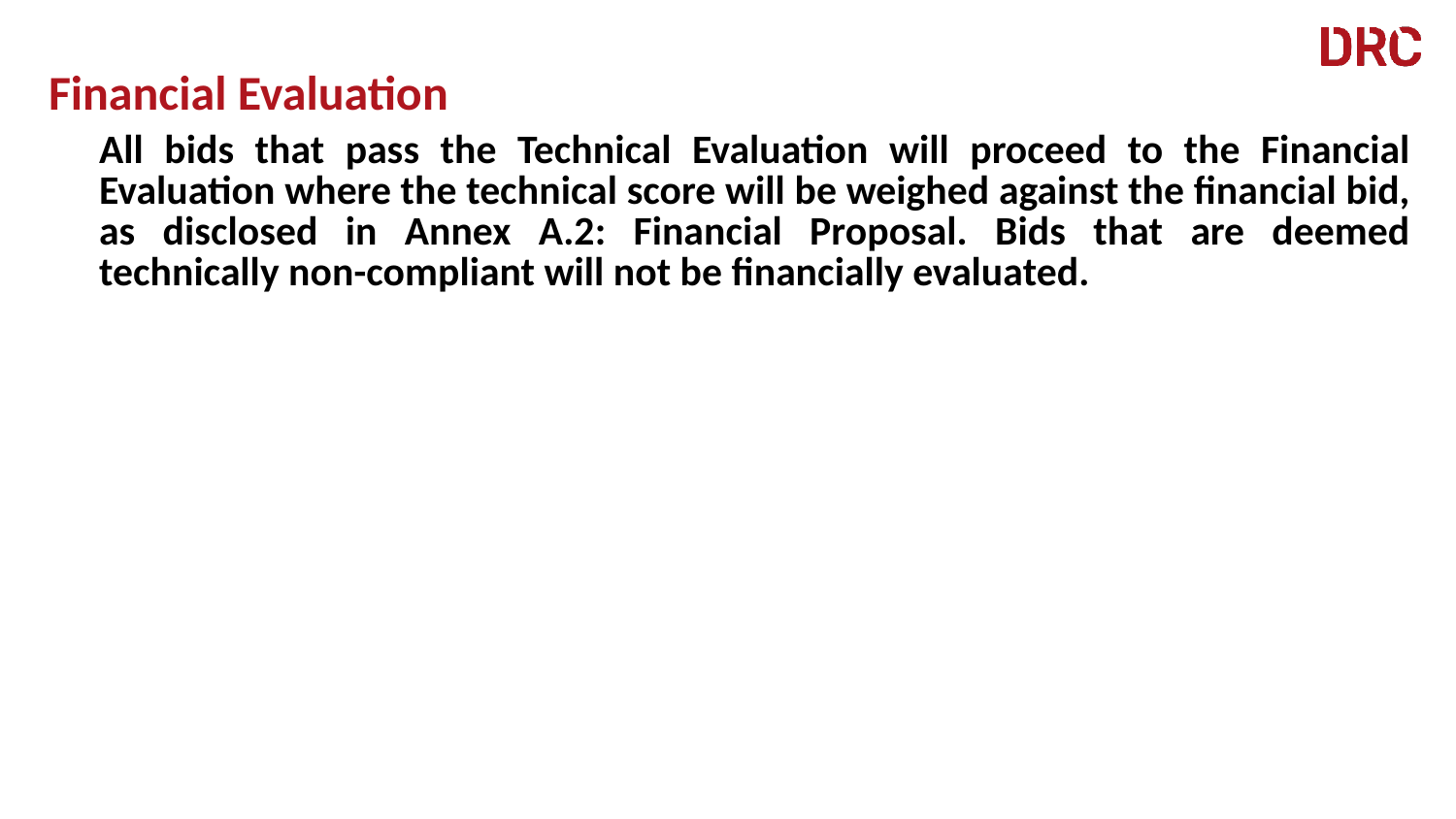

Financial Evaluation
| All bids that pass the Technical Evaluation will proceed to the Financial Evaluation where the technical score will be weighed against the financial bid, as disclosed in Annex A.2: Financial Proposal. Bids that are deemed technically non-compliant will not be financially evaluated. |
| --- |